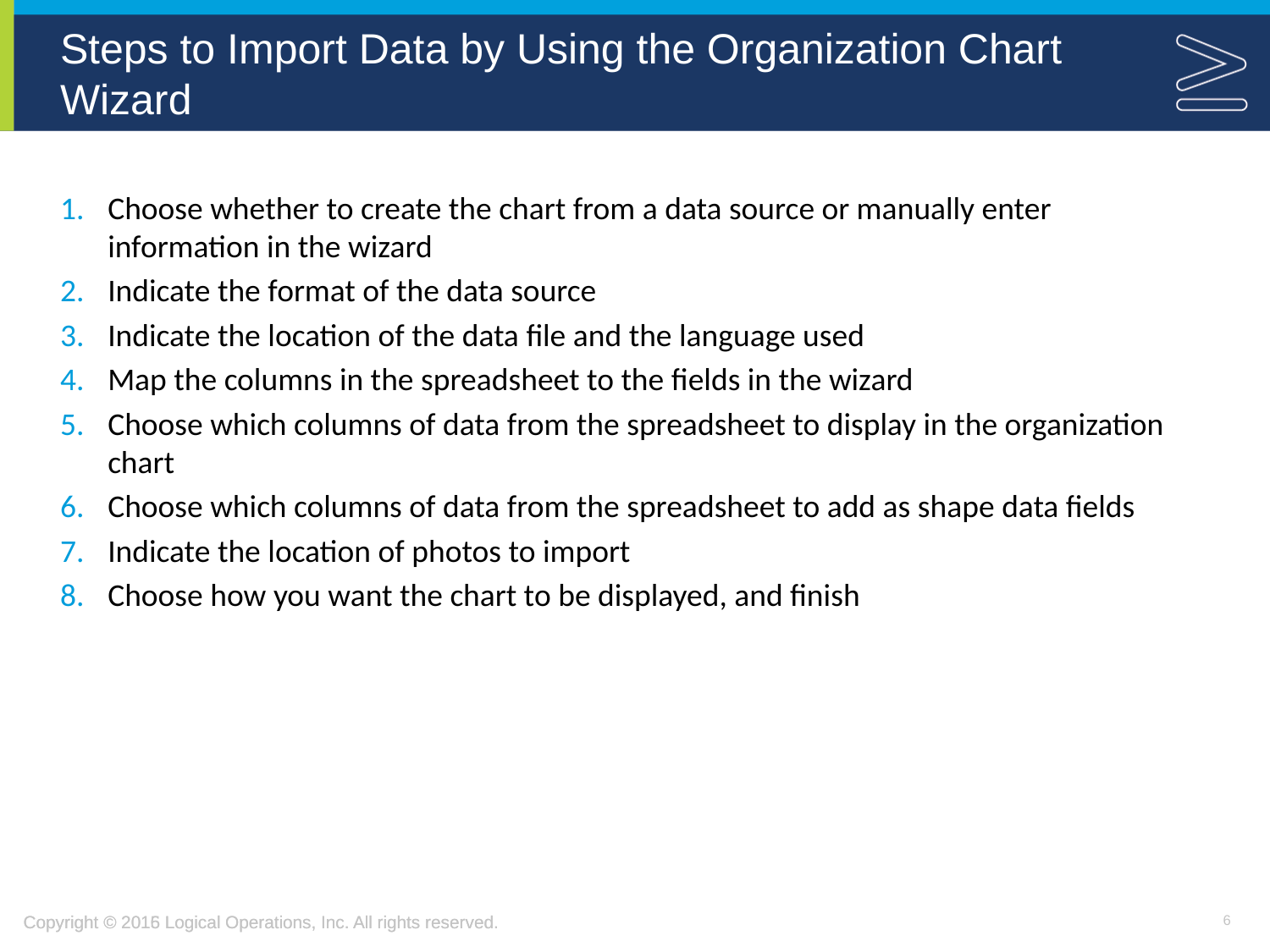

# Steps to Import Data by Using the Organization Chart Wizard
Choose whether to create the chart from a data source or manually enter information in the wizard
Indicate the format of the data source
Indicate the location of the data file and the language used
Map the columns in the spreadsheet to the fields in the wizard
Choose which columns of data from the spreadsheet to display in the organization chart
Choose which columns of data from the spreadsheet to add as shape data fields
Indicate the location of photos to import
Choose how you want the chart to be displayed, and finish
6